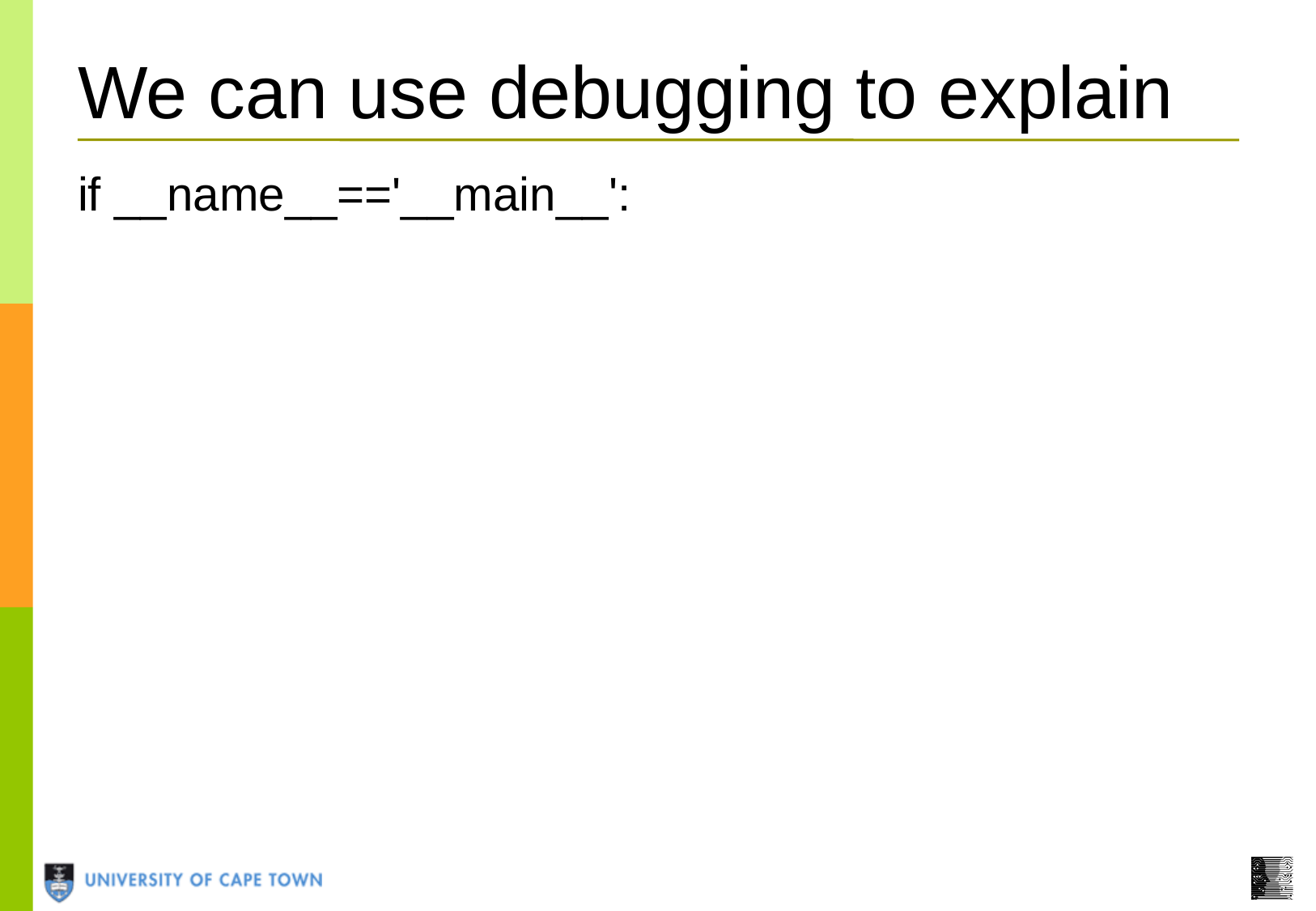

# We can use debugging to explain
if __name__=='__main__':